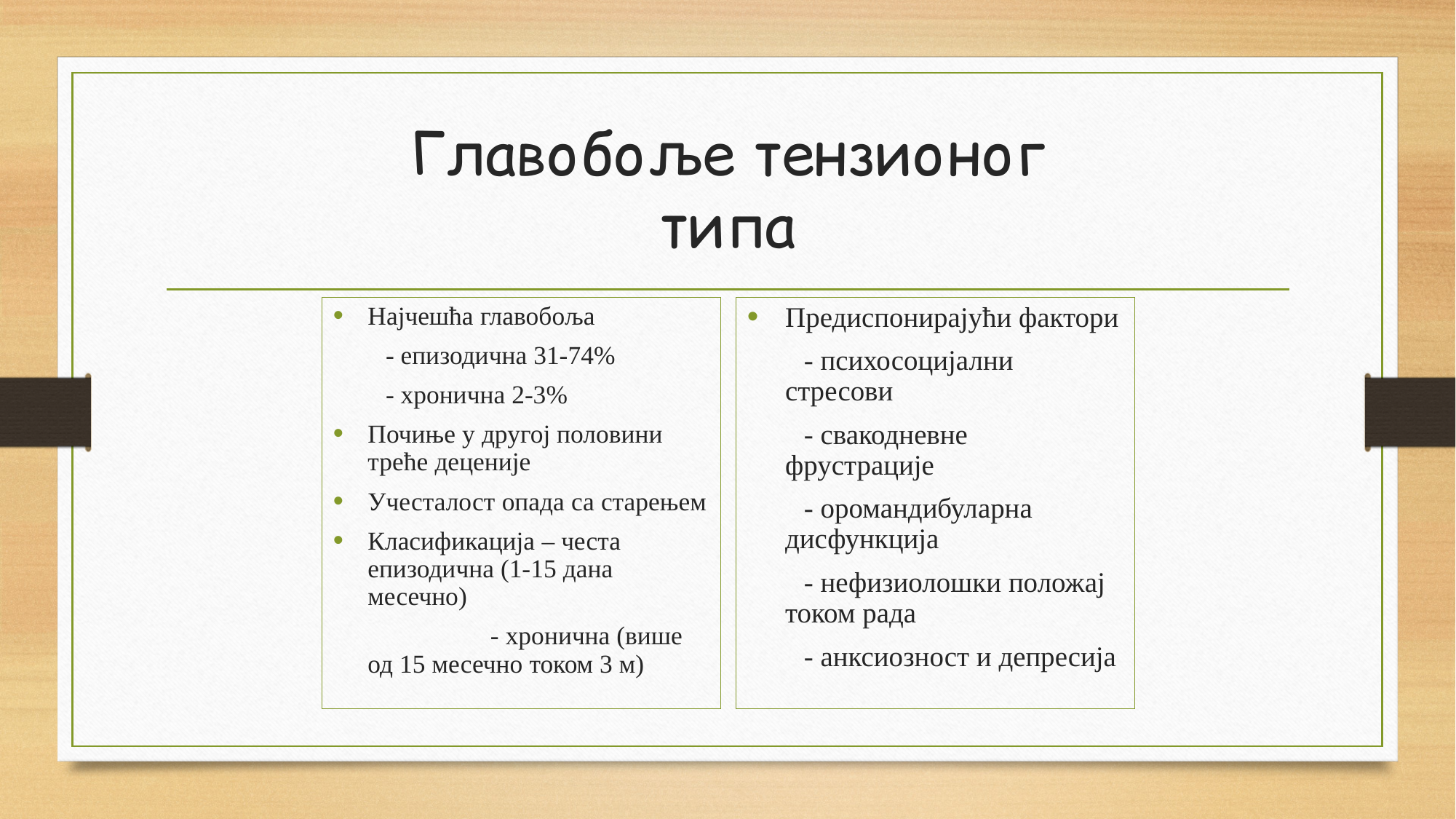

# Главобоље тензионог типа
Најчешћа главобоља
        - епизодична 31-74%
        - хронична 2-3%
Почиње у другој половини треће деценије
Учесталост опада са старењем
Класификација – честа епизодична (1-15 дана месечно)
                        - хронична (више од 15 месечно током 3 м)

Предиспонирајући фактори
        - психосоцијални стресови
        - свакодневне фрустрације
        - оромандибуларна дисфункција
        - нефизиолошки положај током рада
        - анксиозност и депресија